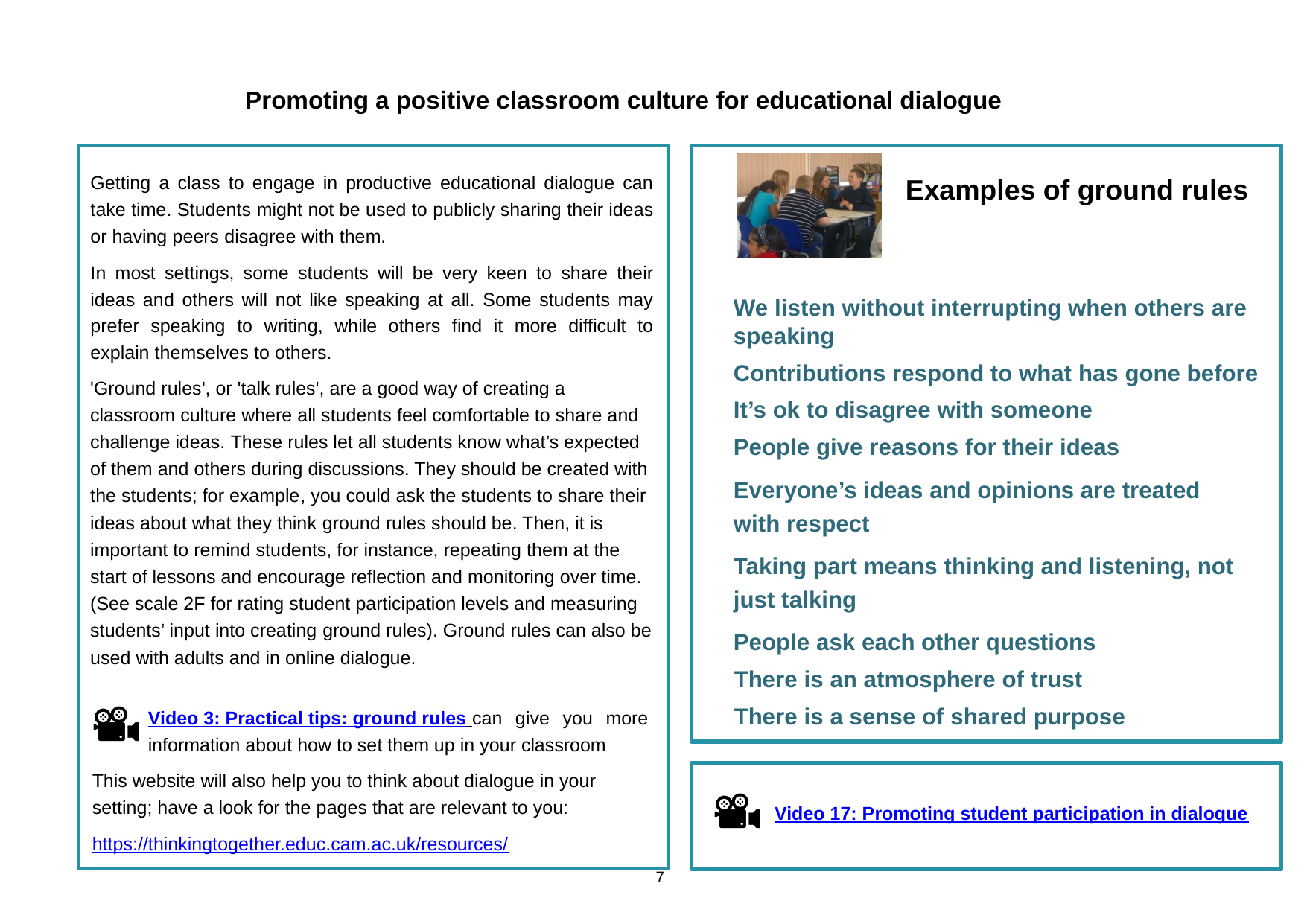

Promoting a positive classroom culture for educational dialogue

Getting a class to engage in productive educational dialogue can take time. Students might not be used to publicly sharing their ideas or having peers disagree with them.
In most settings, some students will be very keen to share their ideas and others will not like speaking at all. Some students may prefer speaking to writing, while others find it more difficult to explain themselves to others.
'Ground rules', or 'talk rules', are a good way of creating a classroom culture where all students feel comfortable to share and challenge ideas. These rules let all students know what’s expected of them and others during discussions. They should be created with the students; for example, you could ask the students to share their ideas about what they think ground rules should be. Then, it is important to remind students, for instance, repeating them at the start of lessons and encourage reflection and monitoring over time. (See scale 2F for rating student participation levels and measuring students’ input into creating ground rules). Ground rules can also be used with adults and in online dialogue.
                Examples of ground rules

We listen without interrupting when others are speaking
Contributions respond to what has gone before
It’s ok to disagree with someone
People give reasons for their ideas
Everyone’s ideas and opinions are treated with respect
Taking part means thinking and listening, not just talking
People ask each other questions
 There is an atmosphere of trust
 There is a sense of shared purpose

Video 3: Practical tips: ground rules can give you more information about how to set them up in your classroom
This website will also help you to think about dialogue in your setting; have a look for the pages that are relevant to you:
https://thinkingtogether.educ.cam.ac.uk/resources/
7

Video 17: Promoting student participation in dialogue